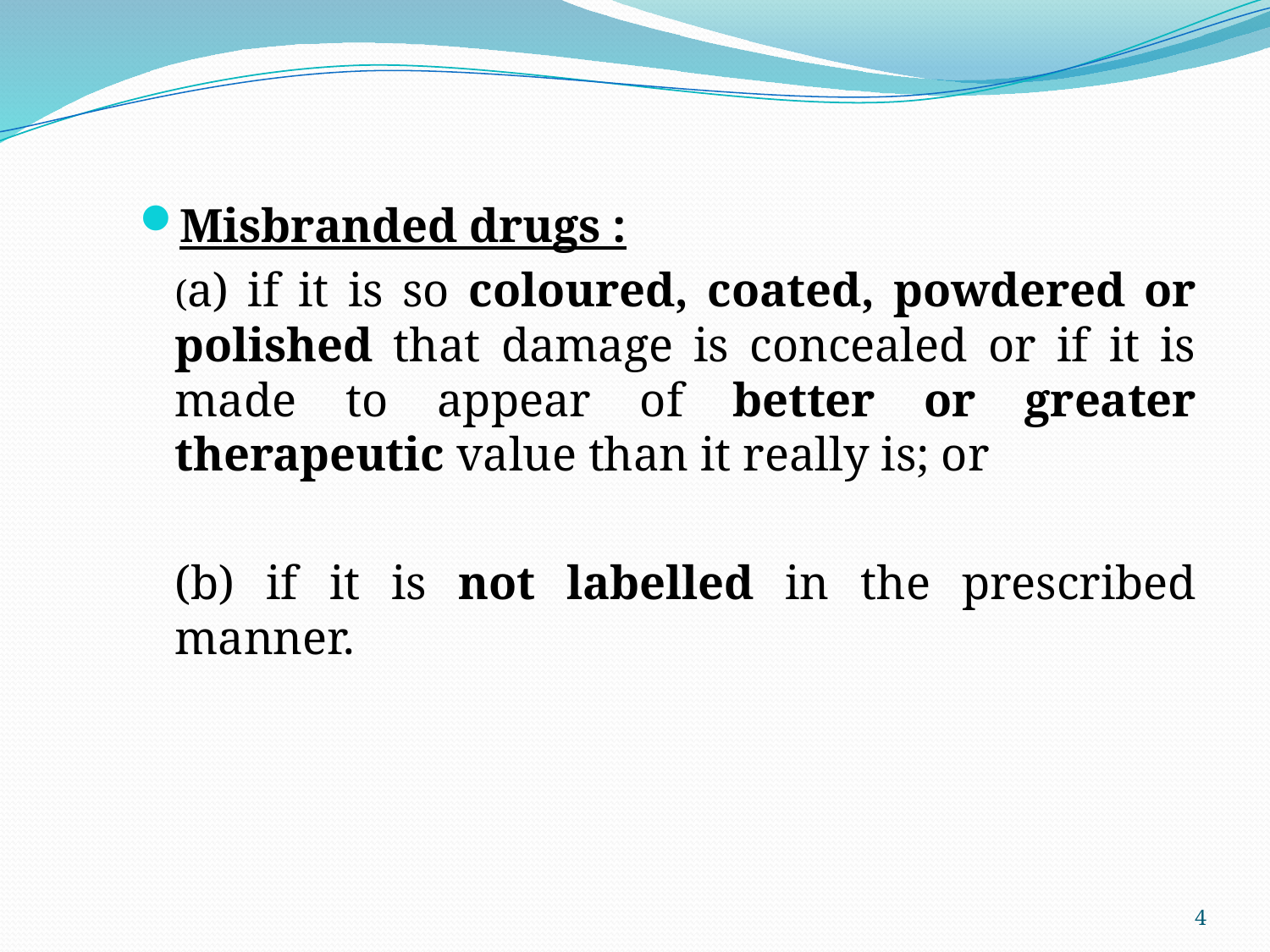

Misbranded drugs :
	(a) if it is so coloured, coated, powdered or polished that damage is concealed or if it is made to appear of better or greater therapeutic value than it really is; or

	(b) if it is not labelled in the prescribed manner.

4